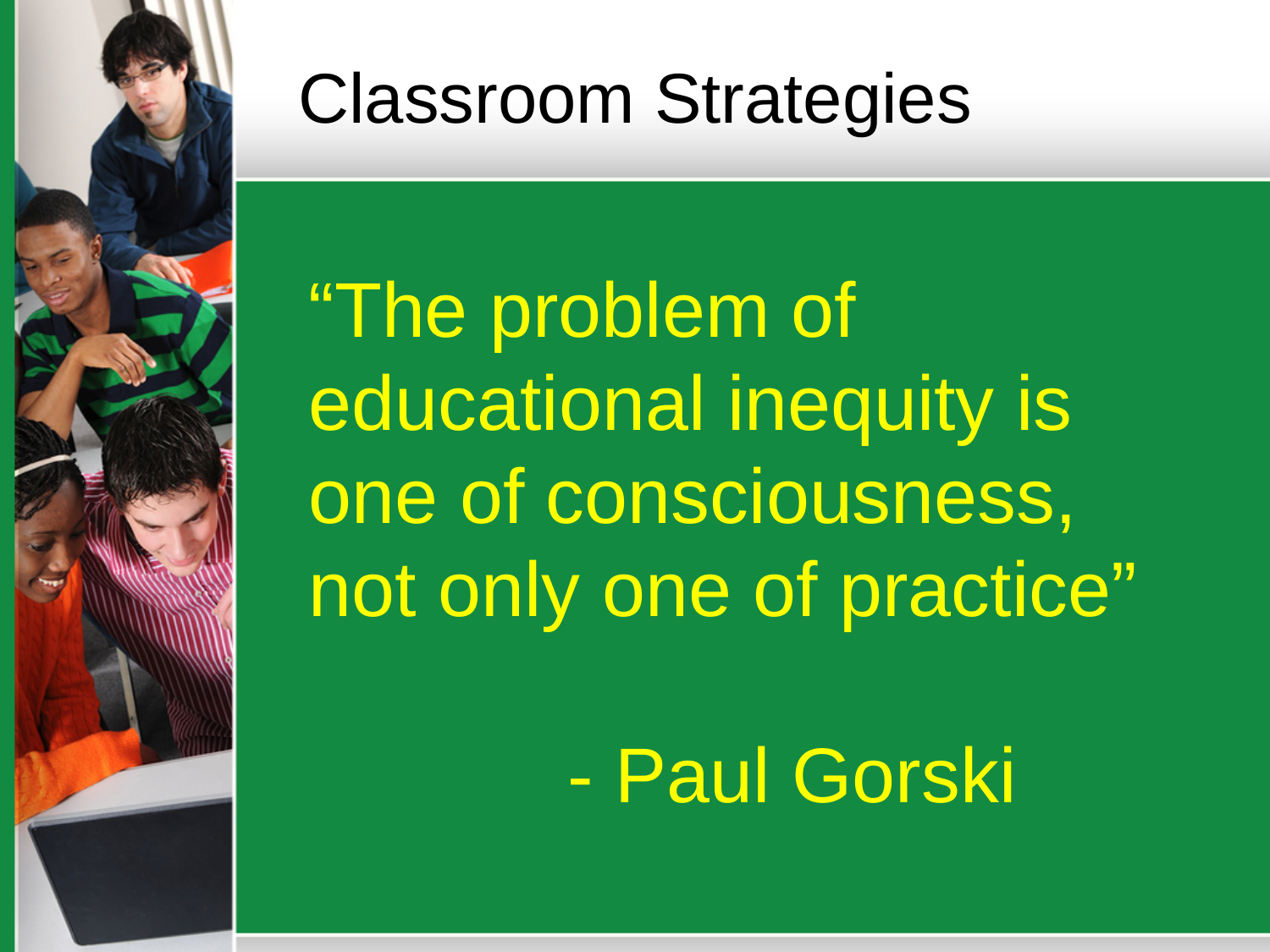

# Classroom Strategies
“The problem of educational inequity is one of consciousness, not only one of practice”

            - Paul Gorski